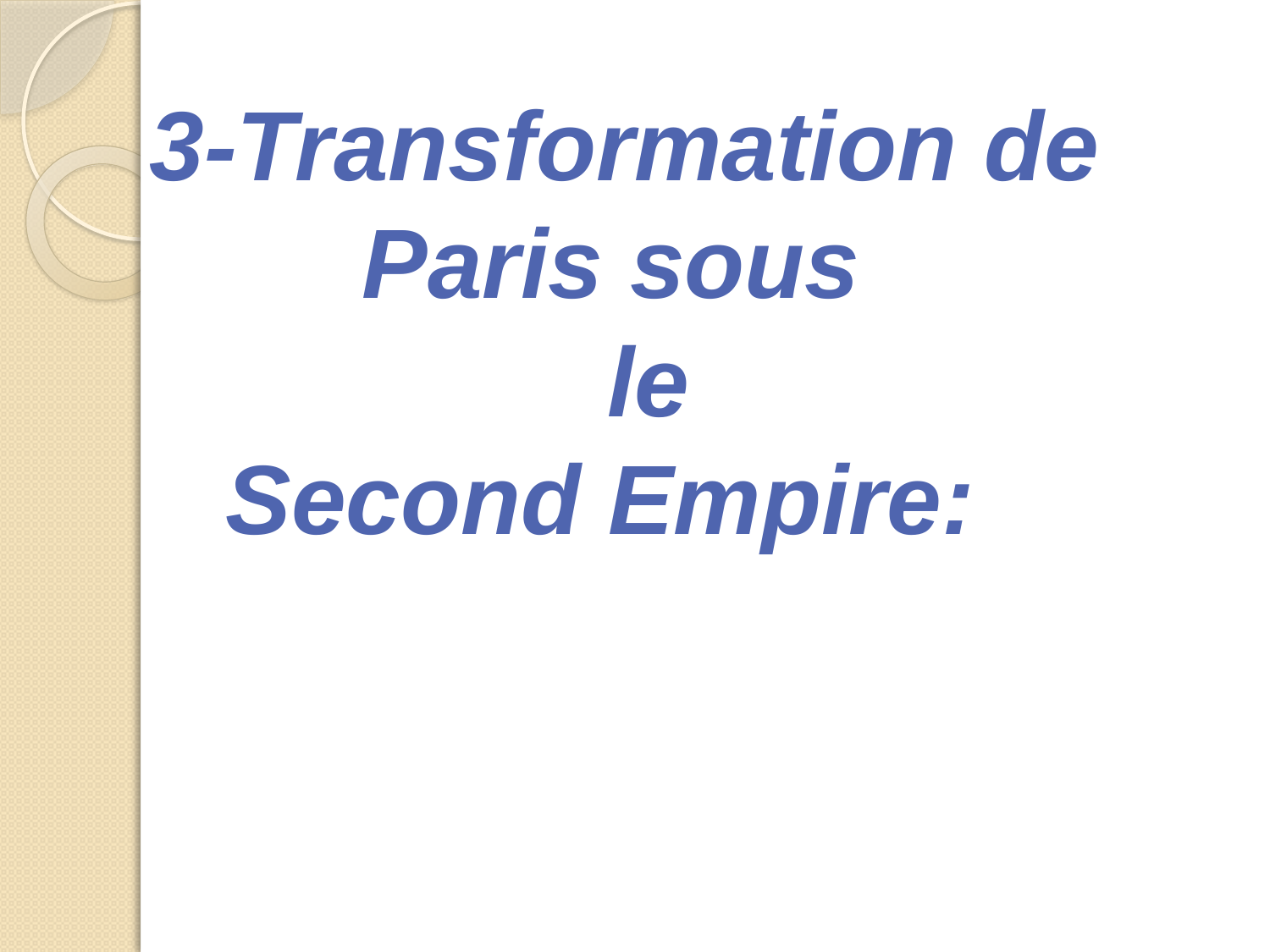

# 3-Transformation de Paris sous le Second Empire: